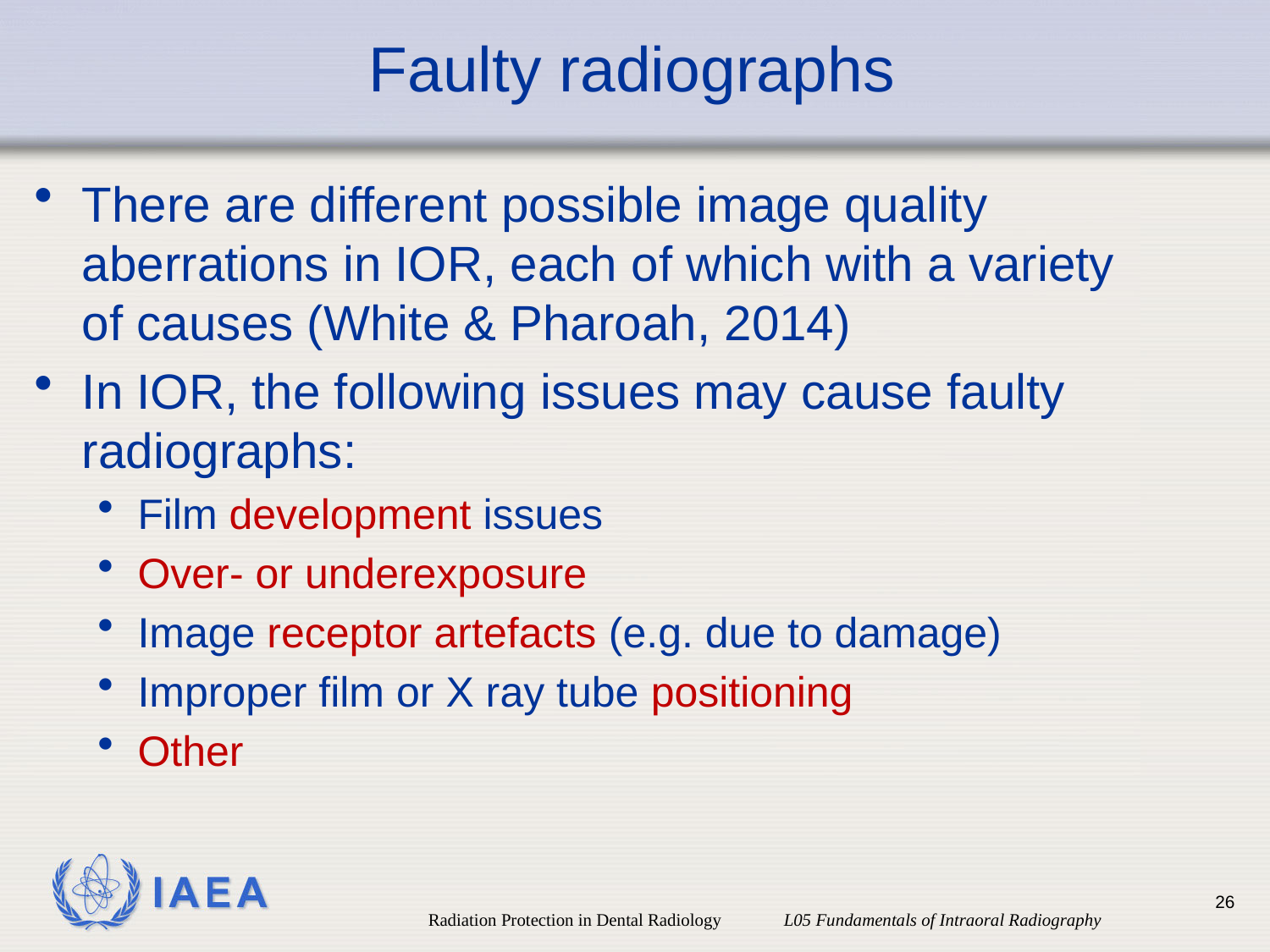

# Faulty radiographs
There are different possible image quality aberrations in IOR, each of which with a variety of causes (White & Pharoah, 2014)
In IOR, the following issues may cause faulty radiographs:
Film development issues
Over- or underexposure
Image receptor artefacts (e.g. due to damage)
Improper film or X ray tube positioning
Other

26
Radiation Protection in Dental Radiology              L05 Fundamentals of Intraoral Radiography